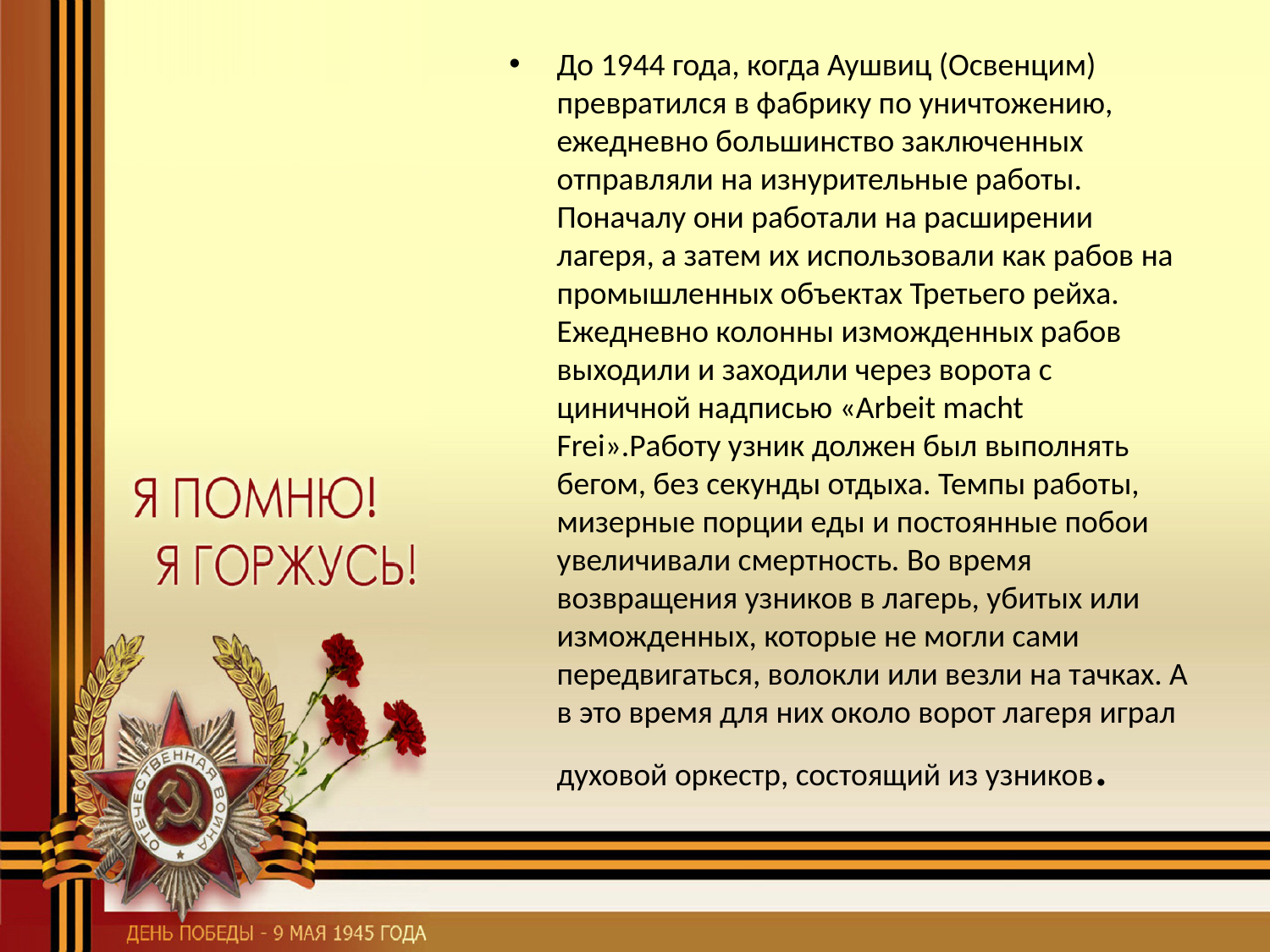

До 1944 года, когда Аушвиц (Освенцим) превратился в фабрику по уничтожению, ежедневно большинство заключенных отправляли на изнурительные работы. Поначалу они работали на расширении лагеря, а затем их использовали как рабов на промышленных объектах Третьего рейха. Ежедневно колонны изможденных рабов выходили и заходили через ворота с циничной надписью «Arbeit macht Frei».Работу узник должен был выполнять бегом, без секунды отдыха. Темпы работы, мизерные порции еды и постоянные побои увеличивали смертность. Во время возвращения узников в лагерь, убитых или изможденных, которые не могли сами передвигаться, волокли или везли на тачках. А в это время для них около ворот лагеря играл духовой оркестр, состоящий из узников.